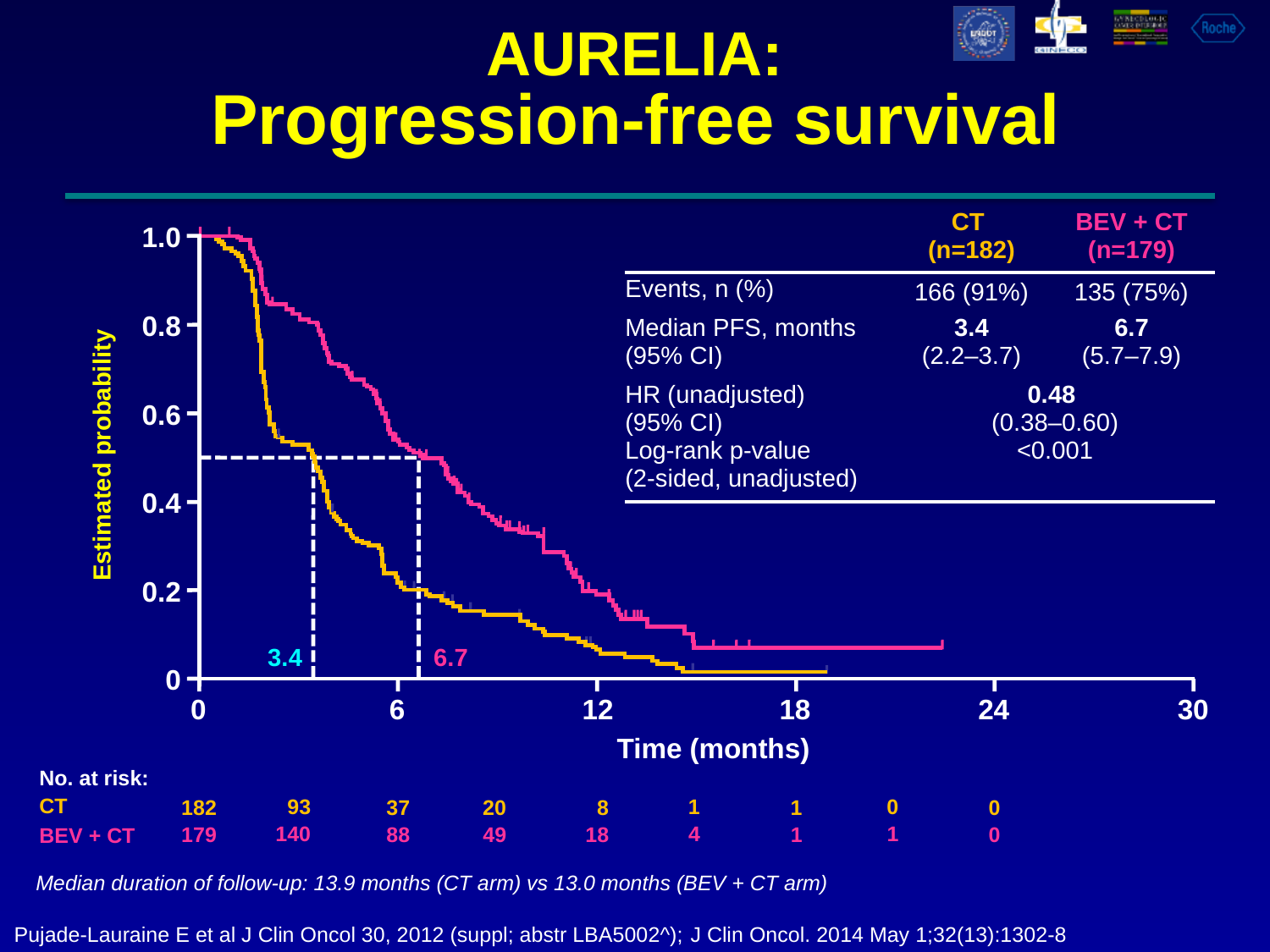

AURELIA:

# Progression-free survival
|  | CT (n=182) | BEV + CT (n=179) |
| --- | --- | --- |
| Events, n (%) | 166 (91%) | 135 (75%) |
| Median PFS, months (95% CI) | 3.4 (2.2‒3.7) | 6.7 (5.7‒7.9) |
| HR (unadjusted) (95% CI) Log-rank p-value (2-sided, unadjusted) | 0.48 (0.38‒0.60) <0.001 |  |
1.0
0.8
0.6
0.4
0.2
0

Estimated probability

3.4
6.7

0	6	12	18	24	30
Time (months)
No. at risk:
CT
  93
1
0
182
37
  8
1
0
20
Median duration of follow-up: 13.9 months (CT arm) vs 13.0 months (BEV + CT arm)
140
4
1
179
88
18
1
0
49
BEV + CT
Pujade-Lauraine E et al J Clin Oncol 30, 2012 (suppl; abstr LBA5002^); J Clin Oncol. 2014 May 1;32(13):1302-8